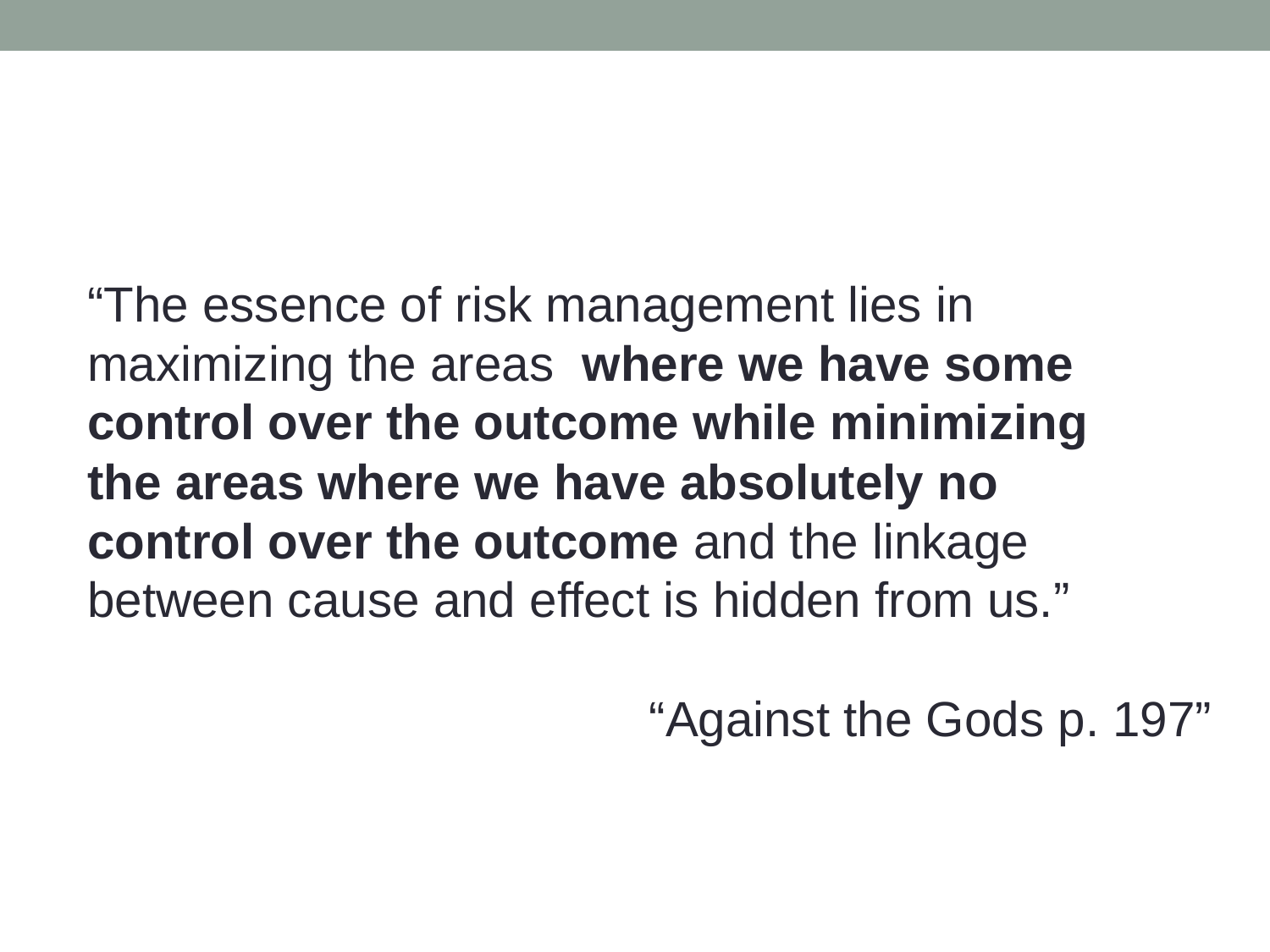

“The essence of risk management lies in
maximizing the areas  where we have some
control over the outcome while minimizing
the areas where we have absolutely no
control over the outcome and the linkage
between cause and effect is hidden from us.”

“Against the Gods p. 197”